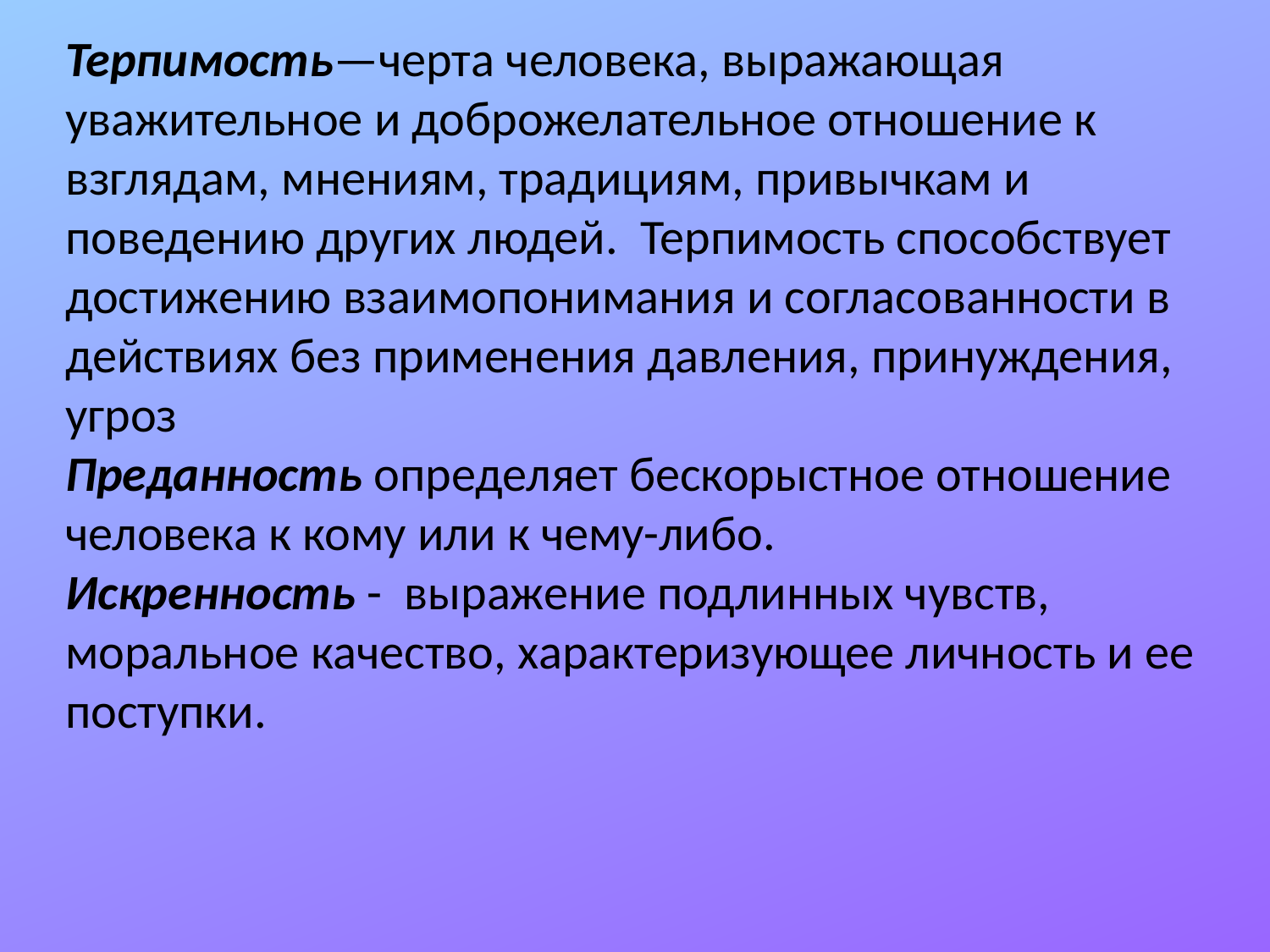

Терпимость—черта человека, выражающая уважительное и доброжелательное отношение к взглядам, мнениям, традициям, привычкам и поведению других людей.  Терпимость способствует достижению взаимопонимания и согласованности в действиях без применения давления, принуждения, угроз
Преданность определяет бескорыстное отношение человека к кому или к чему-либо.
Искренность -  выражение подлинных чувств, моральное качество, характеризующее личность и ее поступки.